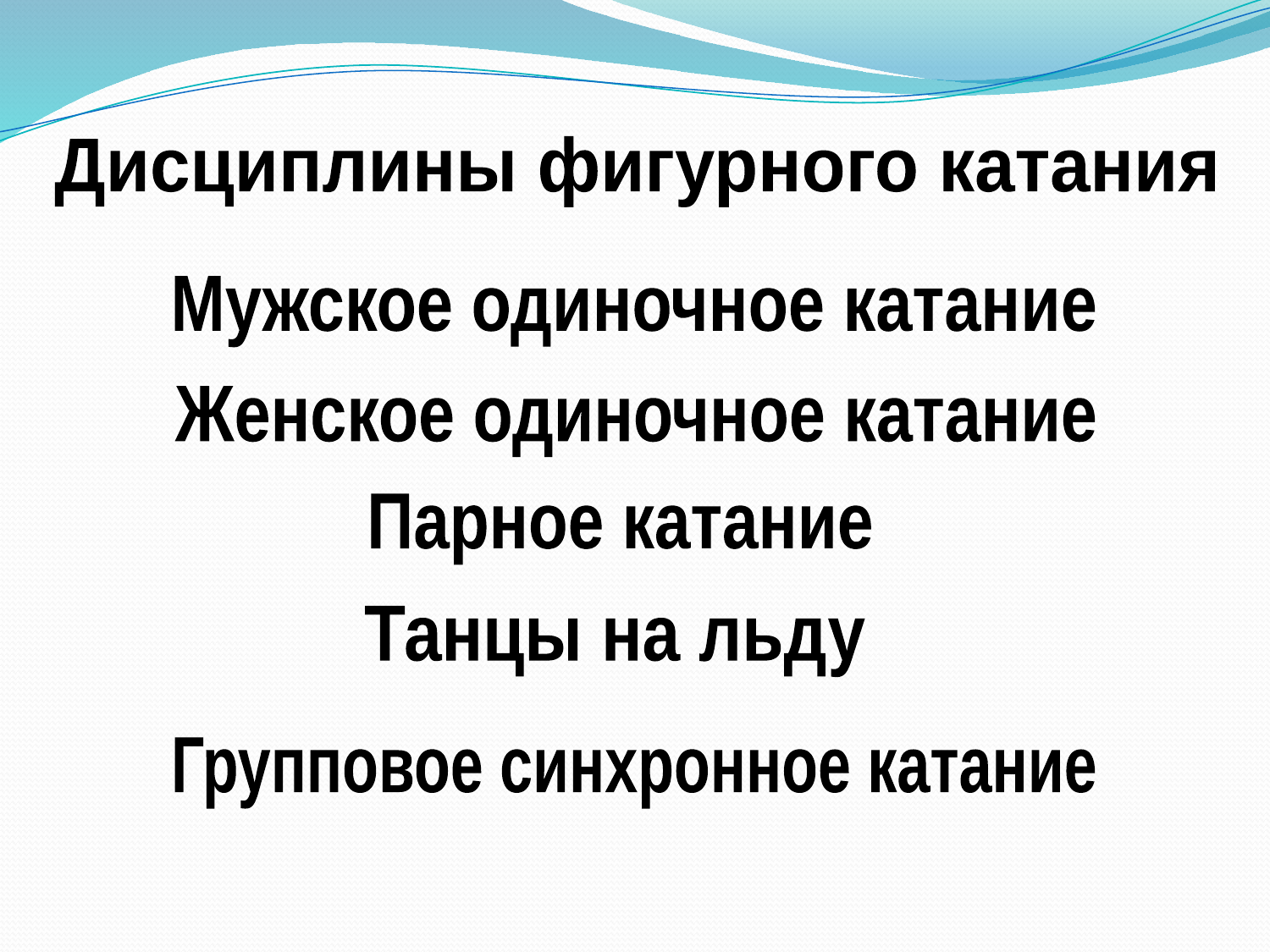

Дисциплины фигурного катания
Мужское одиночное катание
Женское одиночное катание
Парное катание
Танцы на льду
Групповое синхронное катание